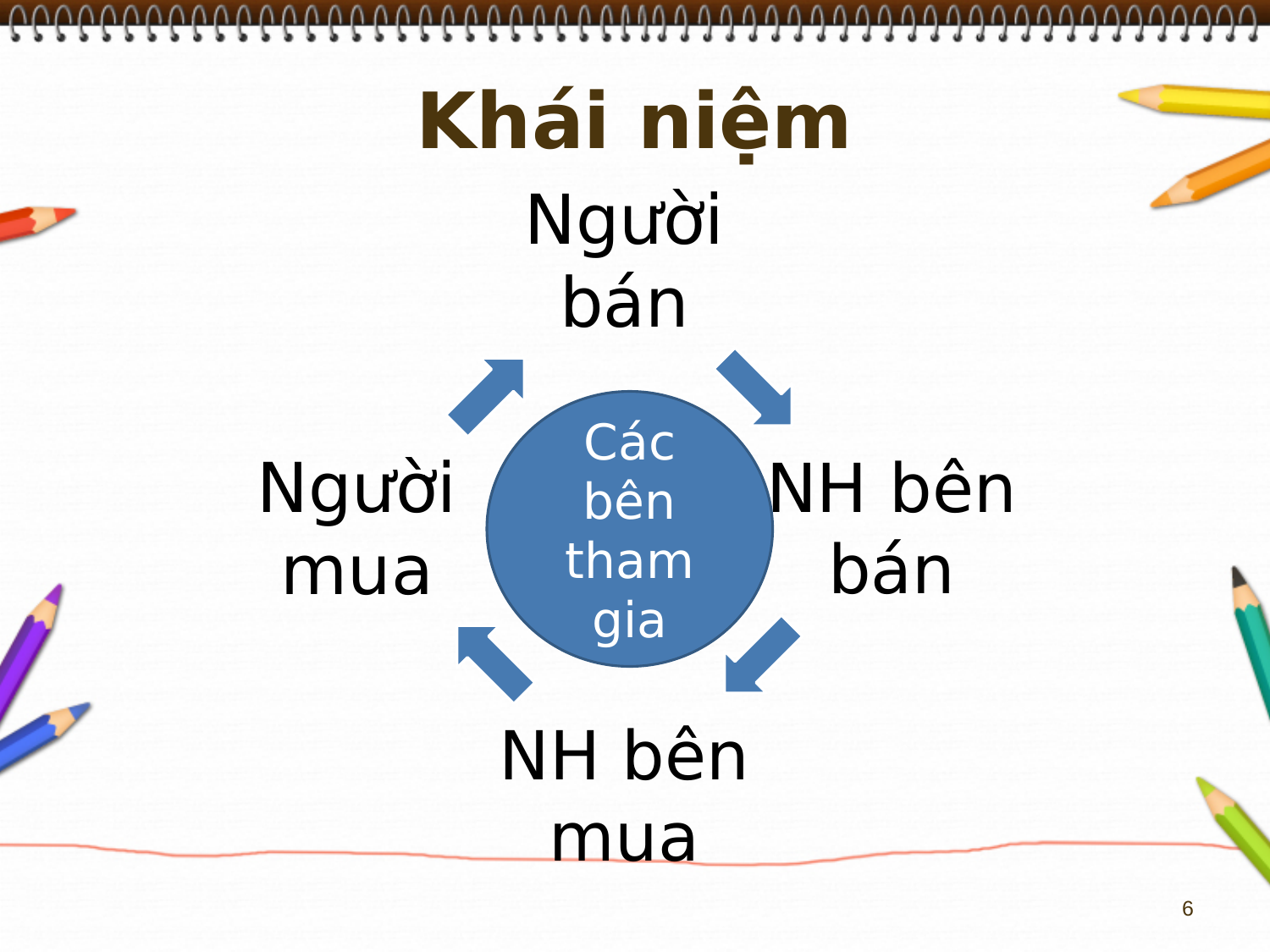

# Khái niệm
Người bán
NH bên bán
NH bên mua
Người mua
Các bên tham gia
6